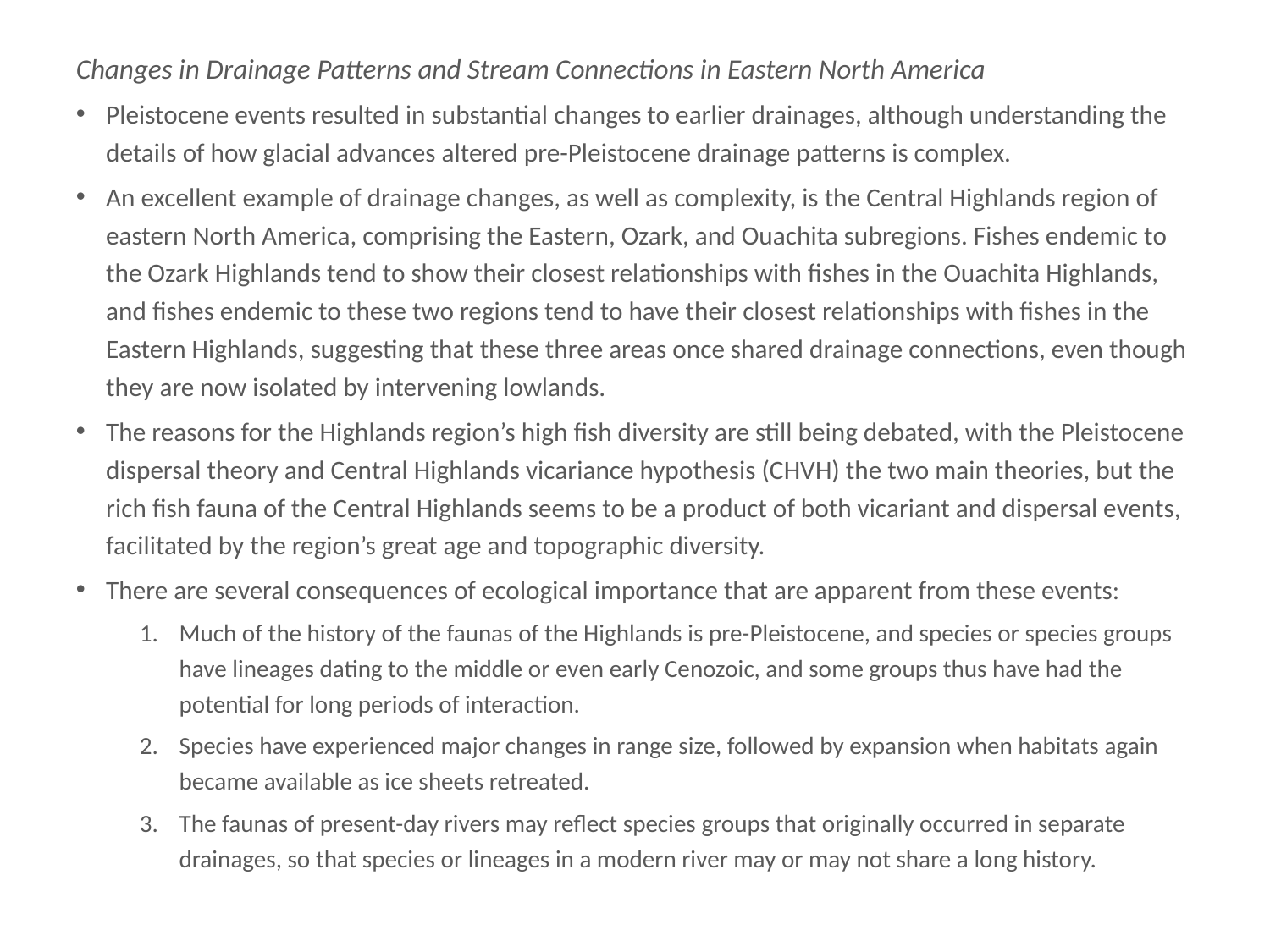

Changes in Drainage Patterns and Stream Connections in Eastern North America
Changes in Drainage Patterns and Stream Connections in Eastern North America
Pleistocene events resulted in substantial changes to earlier drainages, although understanding the details of how glacial advances altered pre-Pleistocene drainage patterns is complex.
An excellent example of drainage changes, as well as complexity, is the Central Highlands region of eastern North America, comprising the Eastern, Ozark, and Ouachita subregions. Fishes endemic to the Ozark Highlands tend to show their closest relationships with fishes in the Ouachita Highlands, and fishes endemic to these two regions tend to have their closest relationships with fishes in the Eastern Highlands, suggesting that these three areas once shared drainage connections, even though they are now isolated by intervening lowlands.
The reasons for the Highlands region’s high fish diversity are still being debated, with the Pleistocene dispersal theory and Central Highlands vicariance hypothesis (CHVH) the two main theories, but the rich fish fauna of the Central Highlands seems to be a product of both vicariant and dispersal events, facilitated by the region’s great age and topographic diversity.
There are several consequences of ecological importance that are apparent from these events:
Much of the history of the faunas of the Highlands is pre-Pleistocene, and species or species groups have lineages dating to the middle or even early Cenozoic, and some groups thus have had the potential for long periods of interaction.
Species have experienced major changes in range size, followed by expansion when habitats again became available as ice sheets retreated.
The faunas of present-day rivers may reflect species groups that originally occurred in separate drainages, so that species or lineages in a modern river may or may not share a long history.